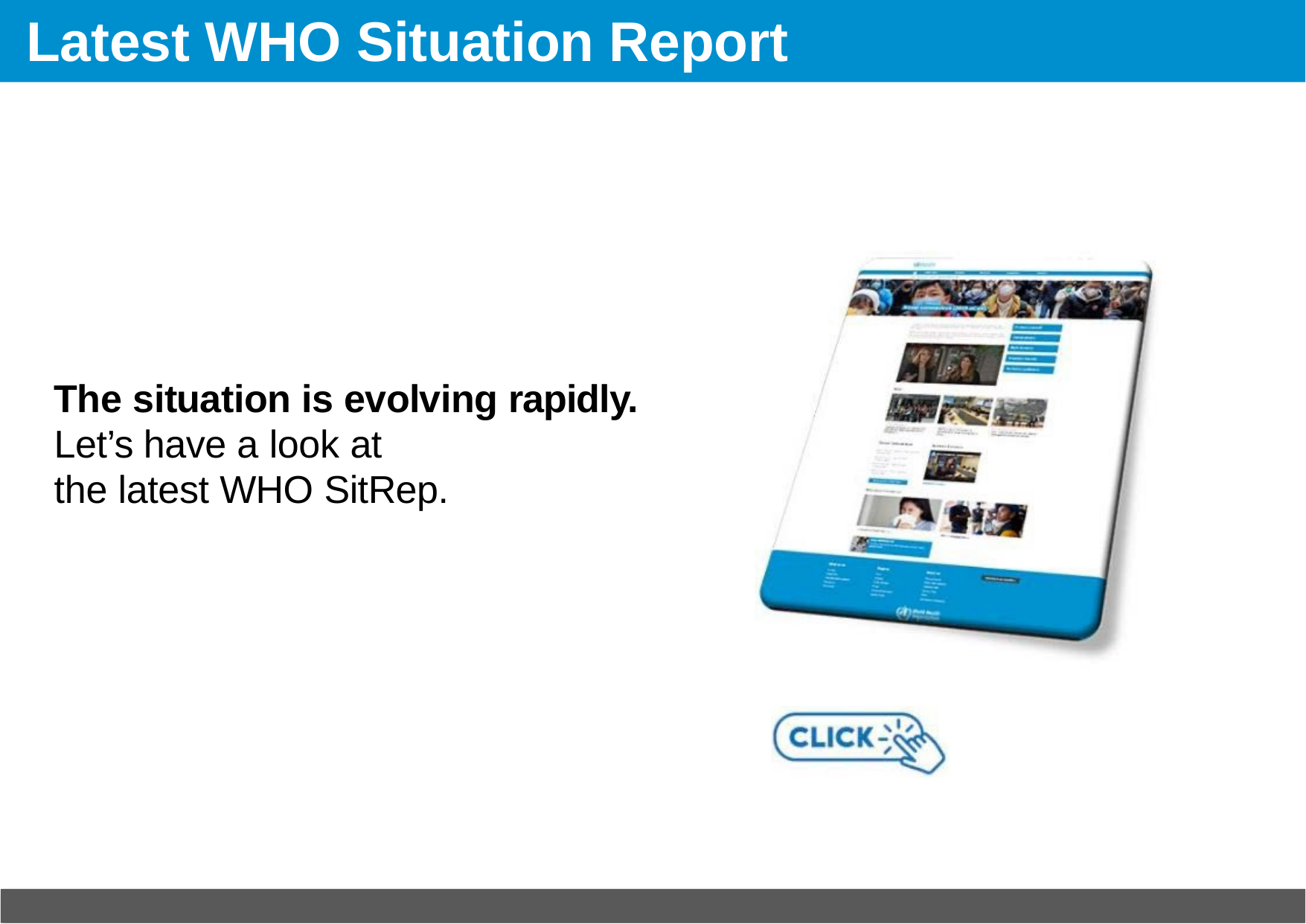

# Latest WHO Situation Report

The situation is evolving rapidly.
Let’s have a look at
the latest WHO SitRep.